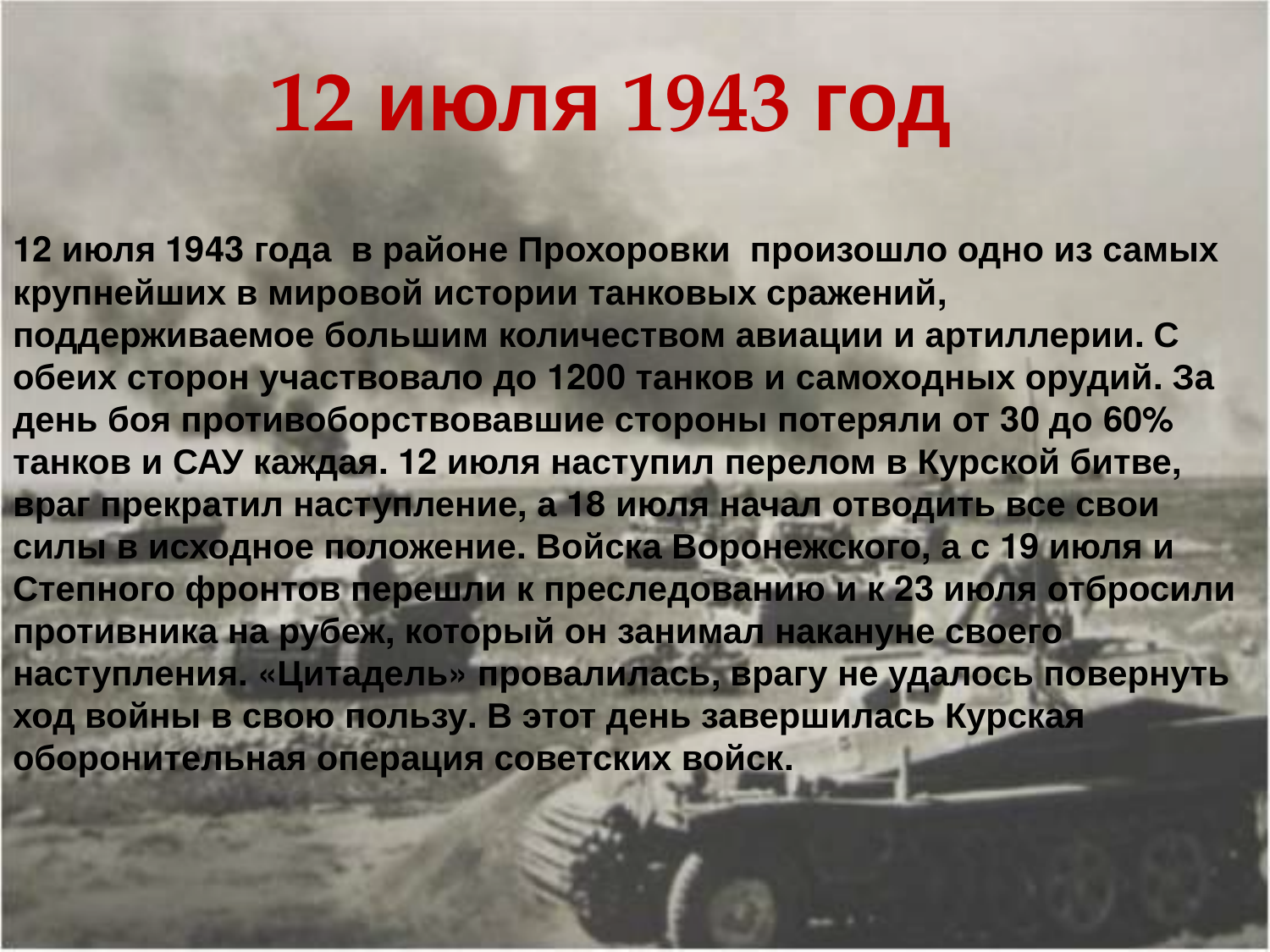

12 июля 1943 год
12 июля 1943 года  в районе Прохоровки  произошло одно из самых крупнейших в мировой истории танковых сражений, поддерживаемое большим количеством авиации и артиллерии. С обеих сторон участвовало до 1200 танков и самоходных орудий. За день боя противоборствовавшие стороны потеряли от 30 до 60% танков и САУ каждая. 12 июля наступил перелом в Курской битве, враг прекратил наступление, а 18 июля начал отводить все свои силы в исходное положение. Войска Воронежского, а с 19 июля и Степного фронтов перешли к преследованию и к 23 июля отбросили противника на рубеж, который он занимал накануне своего наступления. «Цитадель» провалилась, врагу не удалось повернуть ход войны в свою пользу. В этот день завершилась Курская оборонительная операция советских войск.